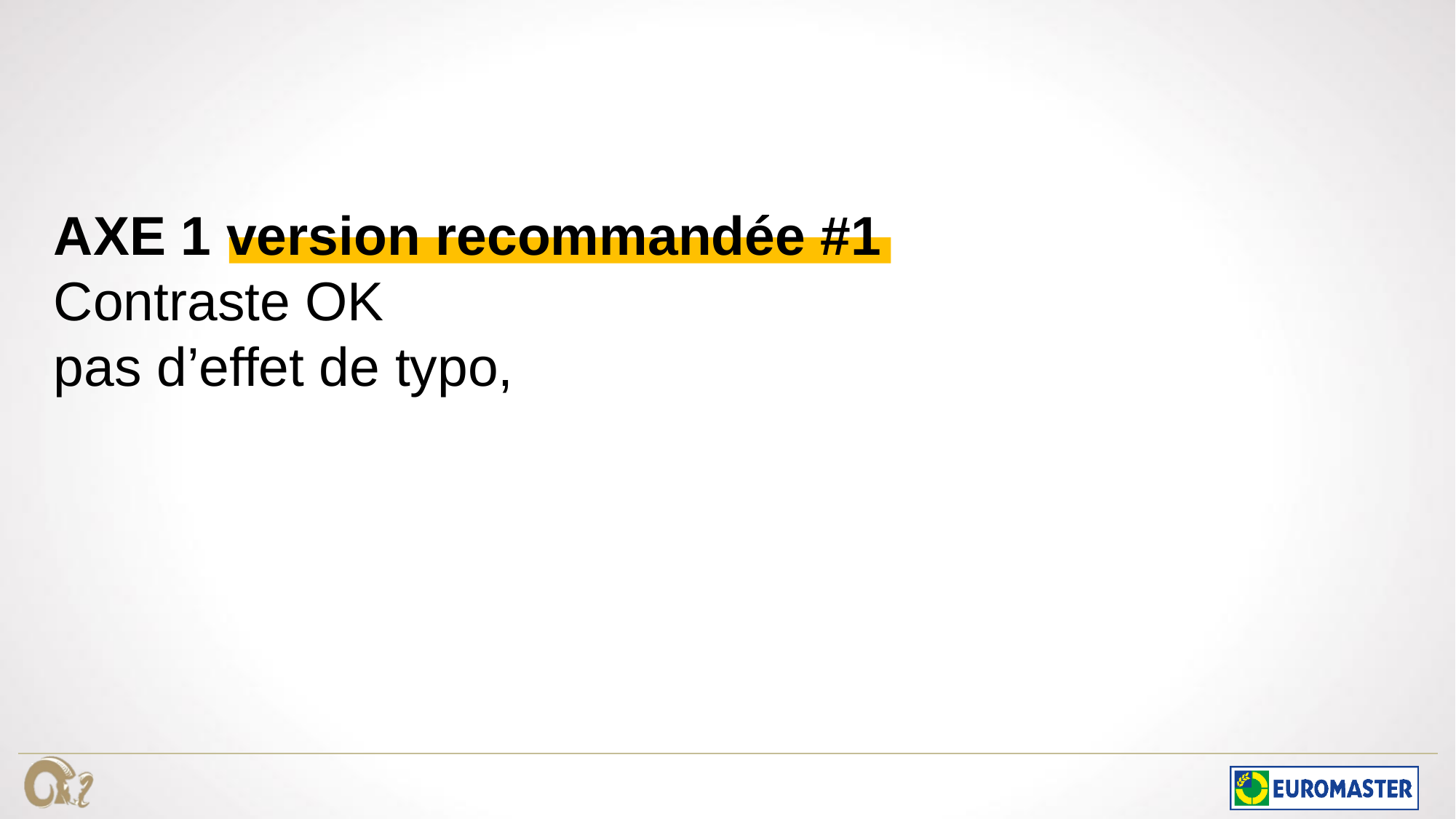

# AXE 1 version recommandée #1 Contraste OK pas d’effet de typo,